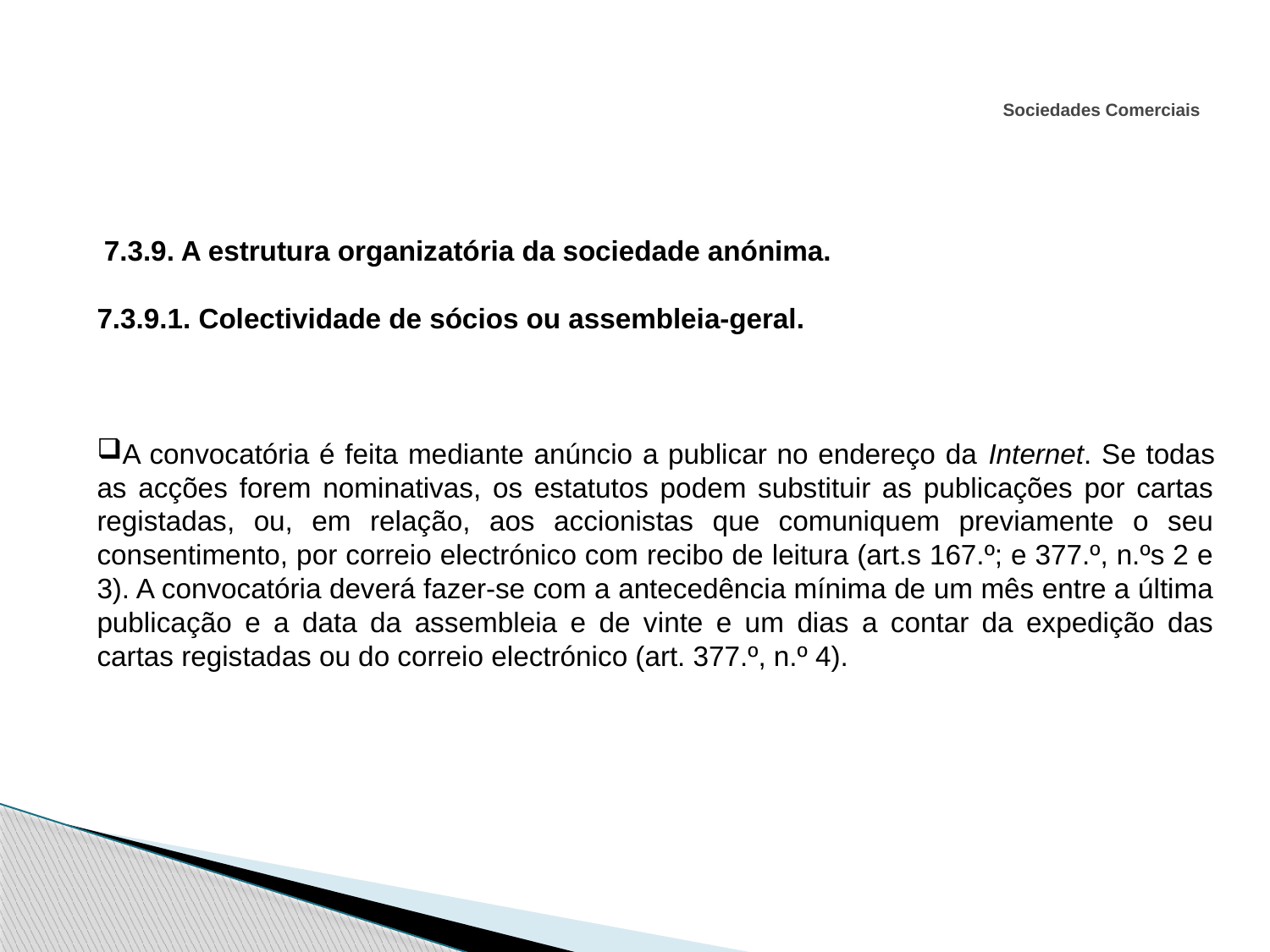

# Sociedades Comerciais
 7.3.9. A estrutura organizatória da sociedade anónima.

7.3.9.1. Colectividade de sócios ou assembleia-geral.

A convocatória é feita mediante anúncio a publicar no endereço da Internet. Se todas as acções forem nominativas, os estatutos podem substituir as publicações por cartas registadas, ou, em relação, aos accionistas que comuniquem previamente o seu consentimento, por correio electrónico com recibo de leitura (art.s 167.º; e 377.º, n.ºs 2 e 3). A convocatória deverá fazer-se com a antecedência mínima de um mês entre a última publicação e a data da assembleia e de vinte e um dias a contar da expedição das cartas registadas ou do correio electrónico (art. 377.º, n.º 4).